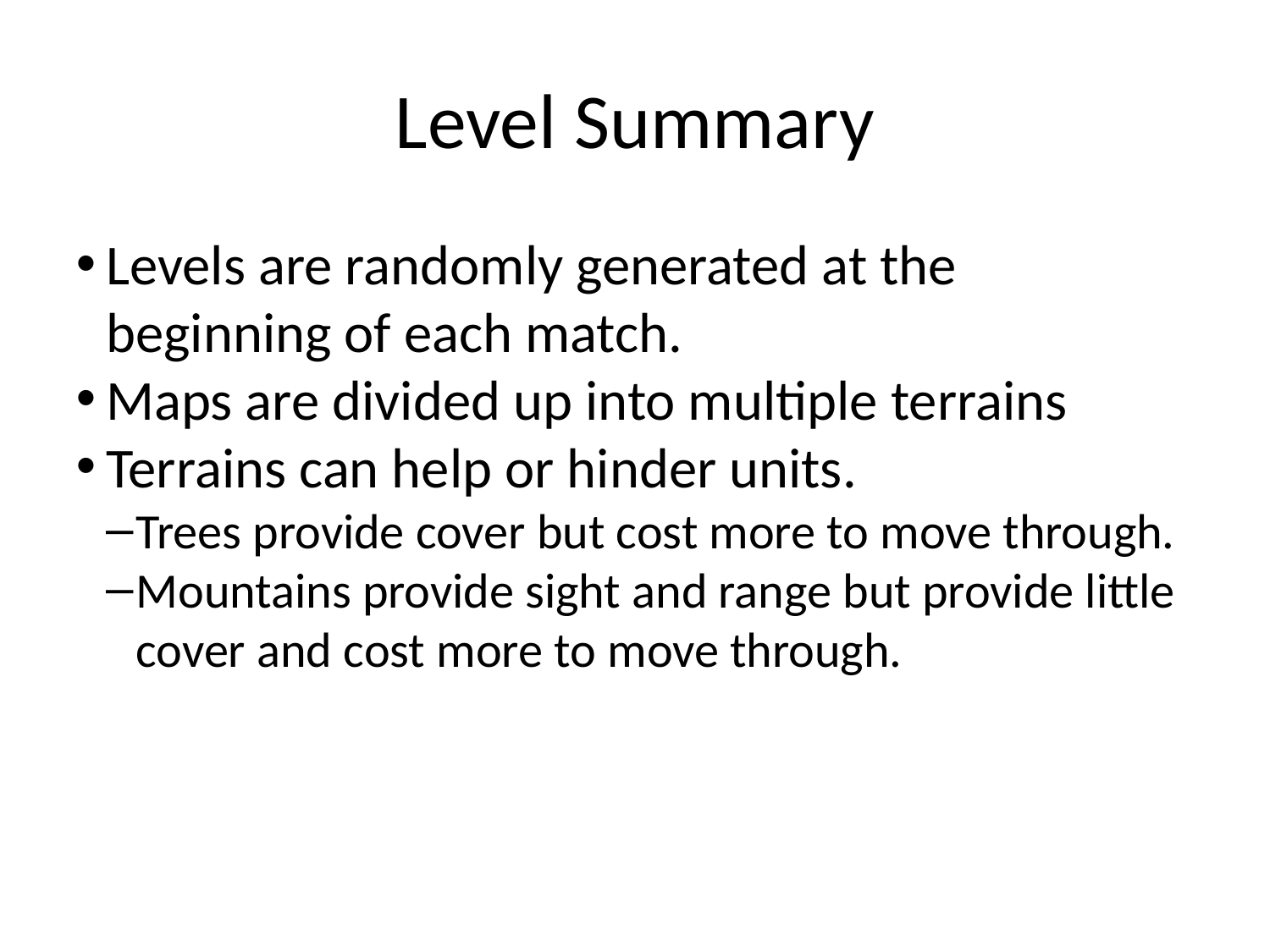

Level Summary
Levels are randomly generated at the beginning of each match.
Maps are divided up into multiple terrains
Terrains can help or hinder units.
Trees provide cover but cost more to move through.
Mountains provide sight and range but provide little cover and cost more to move through.